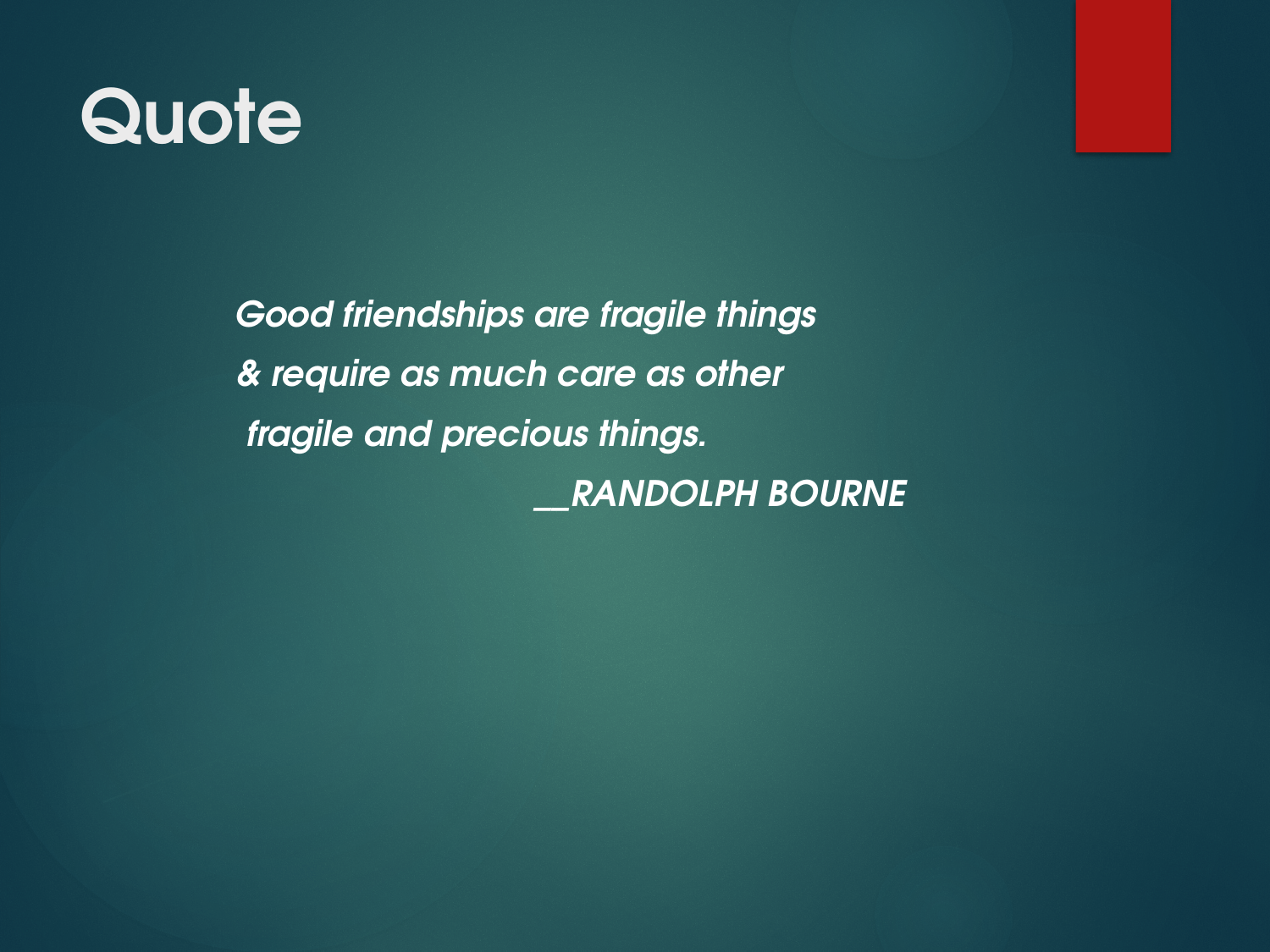

# Quote
           Good friendships are fragile things
           & require as much care as other
            fragile and precious things.
                                         __RANDOLPH BOURNE